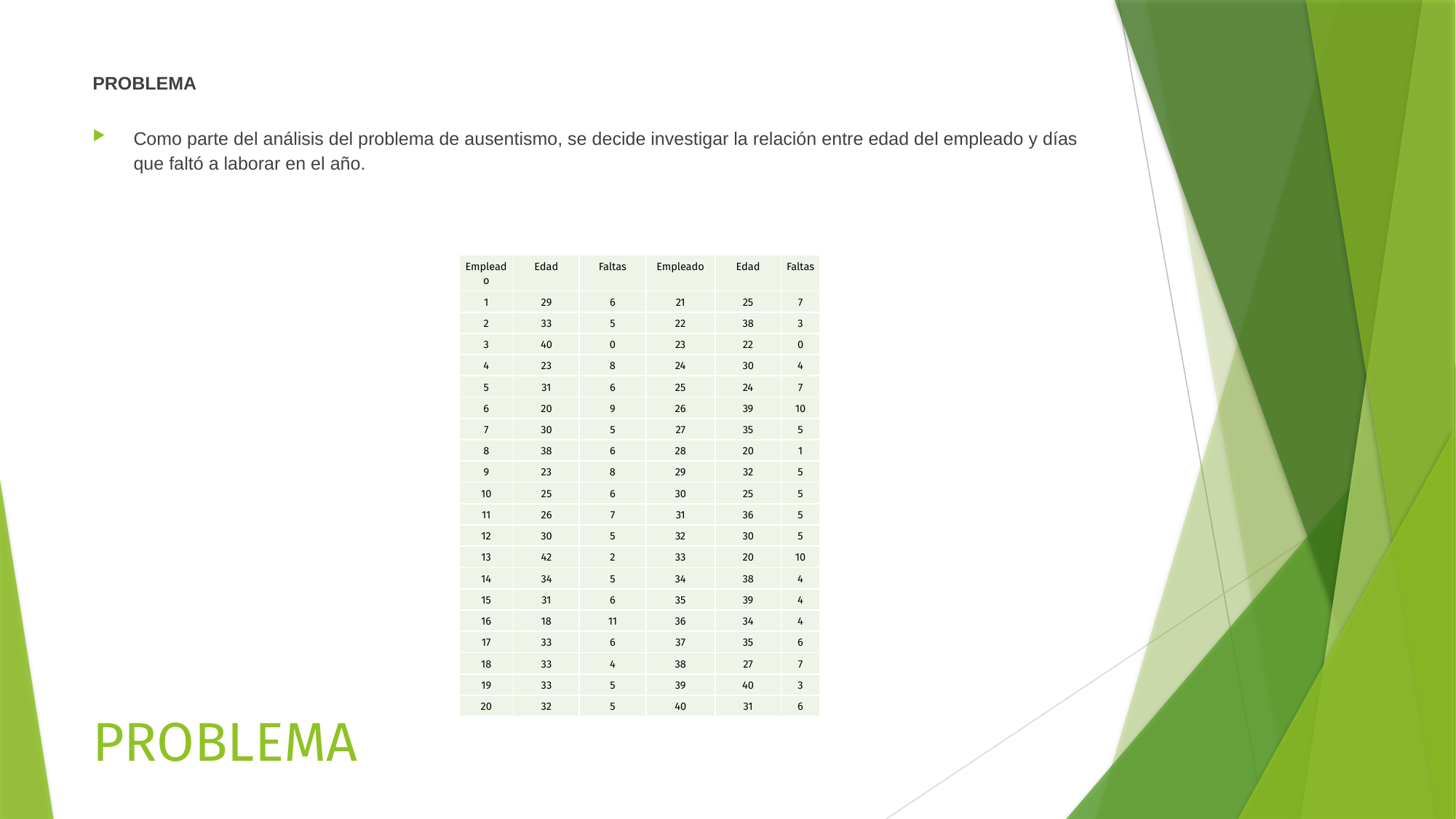

PROBLEMA
Como parte del análisis del problema de ausentismo, se decide investigar la relación entre edad del empleado y días que faltó a laborar en el año.

| Empleado | Edad | Faltas | Empleado | Edad | Faltas |
| --- | --- | --- | --- | --- | --- |
| 1 | 29 | 6 | 21 | 25 | 7 |
| 2 | 33 | 5 | 22 | 38 | 3 |
| 3 | 40 | 0 | 23 | 22 | 0 |
| 4 | 23 | 8 | 24 | 30 | 4 |
| 5 | 31 | 6 | 25 | 24 | 7 |
| 6 | 20 | 9 | 26 | 39 | 10 |
| 7 | 30 | 5 | 27 | 35 | 5 |
| 8 | 38 | 6 | 28 | 20 | 1 |
| 9 | 23 | 8 | 29 | 32 | 5 |
| 10 | 25 | 6 | 30 | 25 | 5 |
| 11 | 26 | 7 | 31 | 36 | 5 |
| 12 | 30 | 5 | 32 | 30 | 5 |
| 13 | 42 | 2 | 33 | 20 | 10 |
| 14 | 34 | 5 | 34 | 38 | 4 |
| 15 | 31 | 6 | 35 | 39 | 4 |
| 16 | 18 | 11 | 36 | 34 | 4 |
| 17 | 33 | 6 | 37 | 35 | 6 |
| 18 | 33 | 4 | 38 | 27 | 7 |
| 19 | 33 | 5 | 39 | 40 | 3 |
| 20 | 32 | 5 | 40 | 31 | 6 |
# PROBLEMA